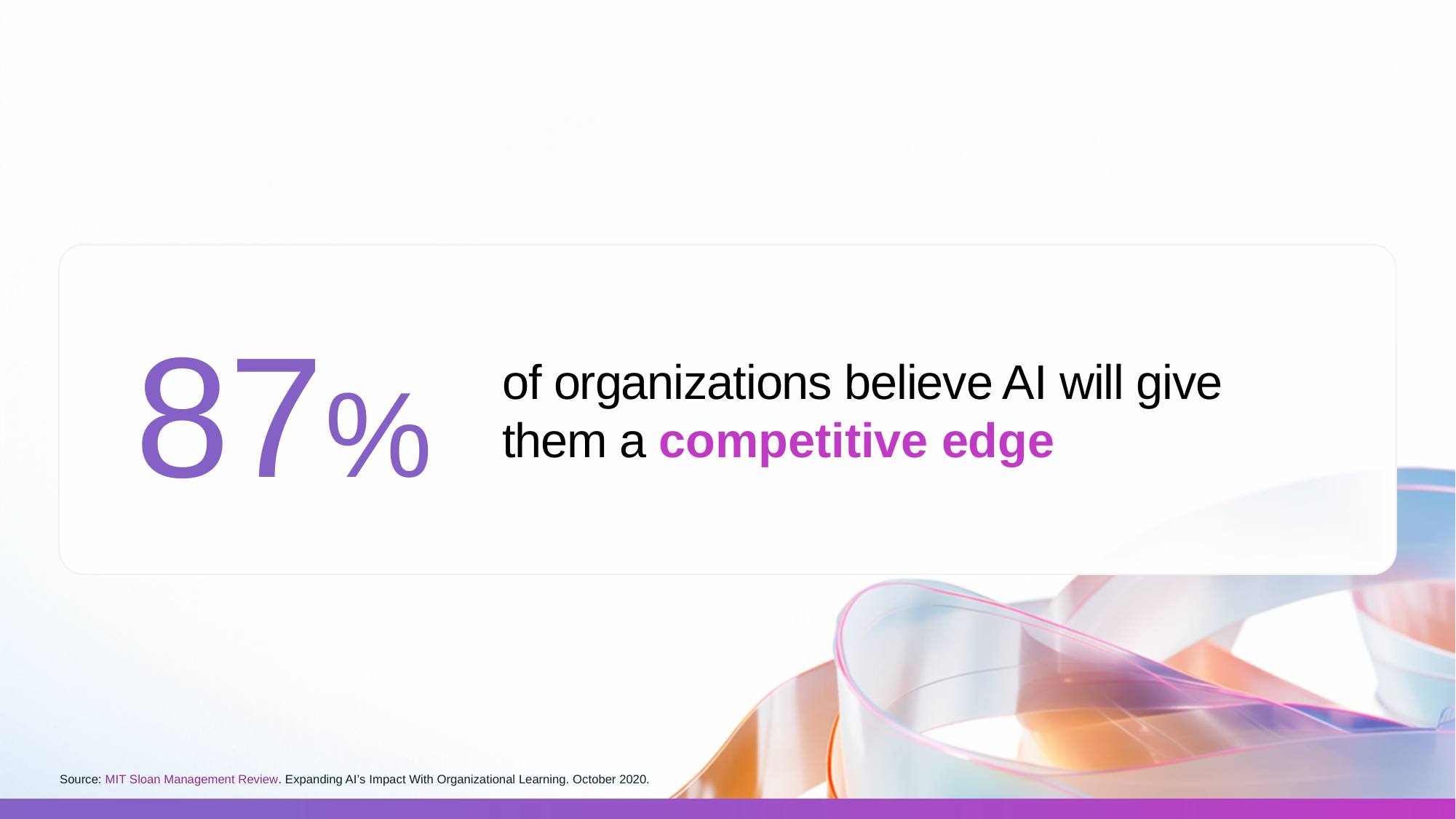

Stat

87%
of organizations believe AI will give them a competitive edge
Source: MIT Sloan Management Review. Expanding AI’s Impact With Organizational Learning. October 2020.